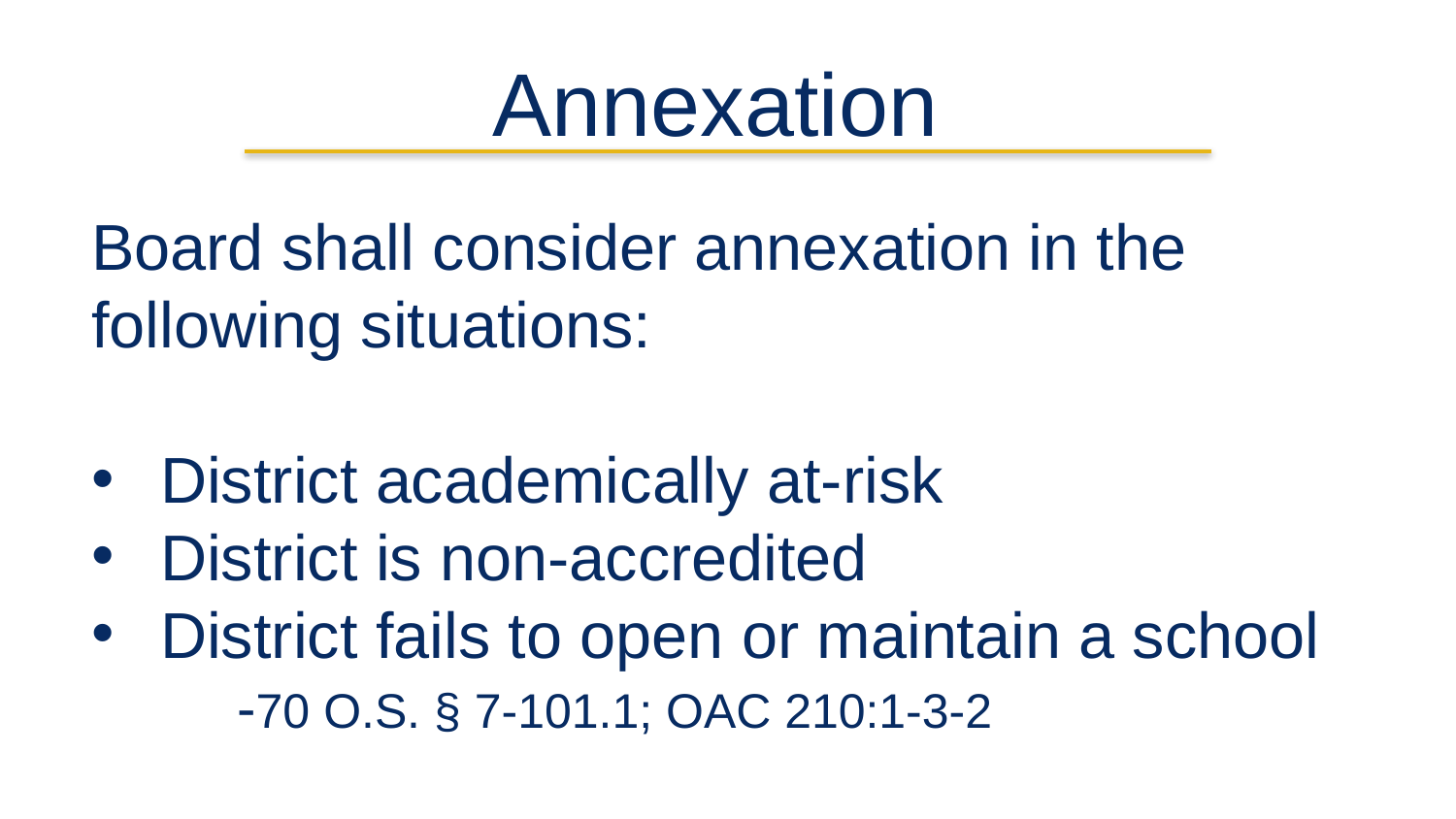

# Annexation
Board shall consider annexation in the following situations:

District academically at-risk
District is non-accredited
District fails to open or maintain a school
	-70 O.S. § 7-101.1; OAC 210:1-3-2